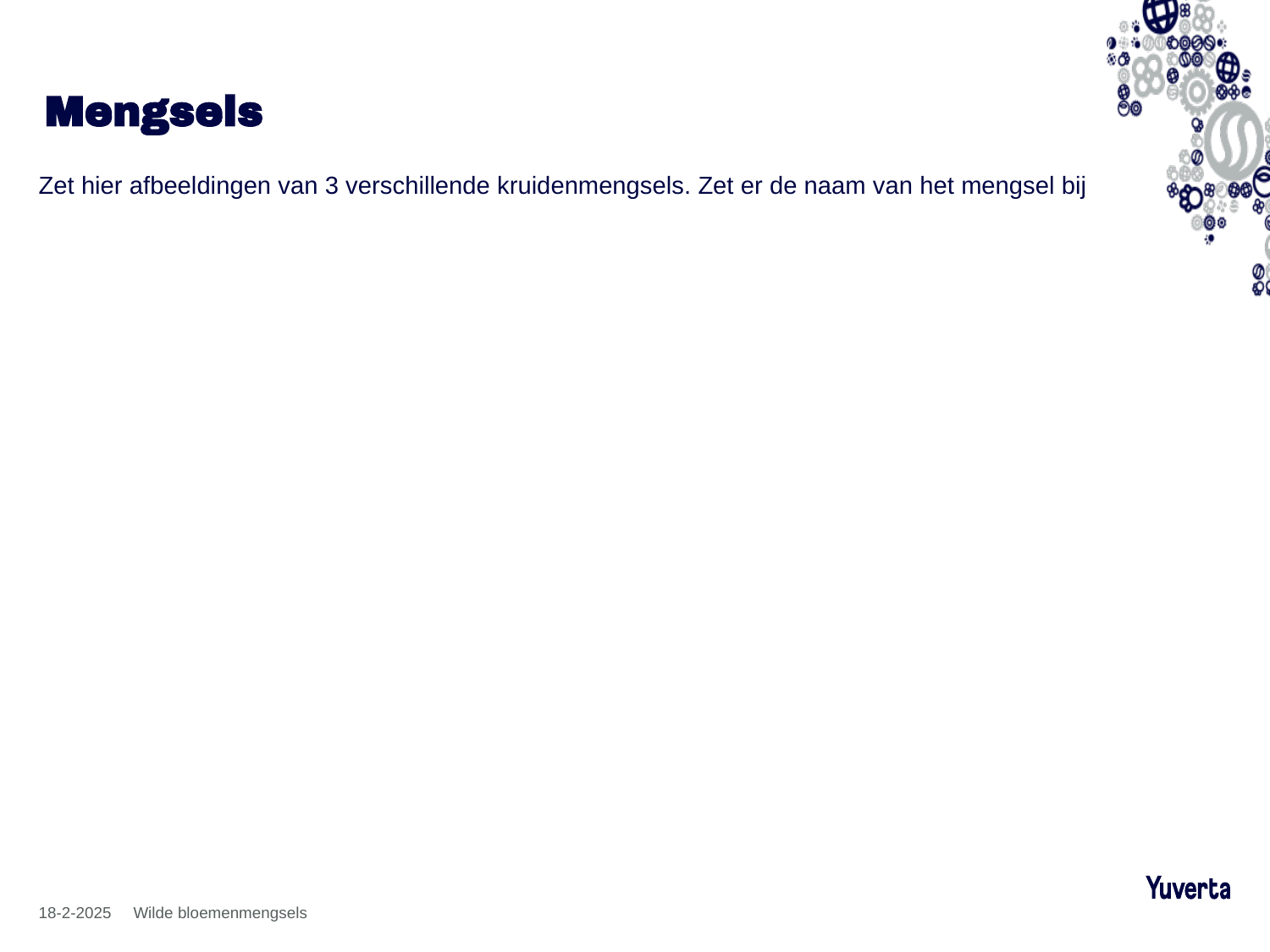

# Mengsels
Zet hier afbeeldingen van 3 verschillende kruidenmengsels. Zet er de naam van het mengsel bij

18-2-2025
Wilde bloemenmengsels